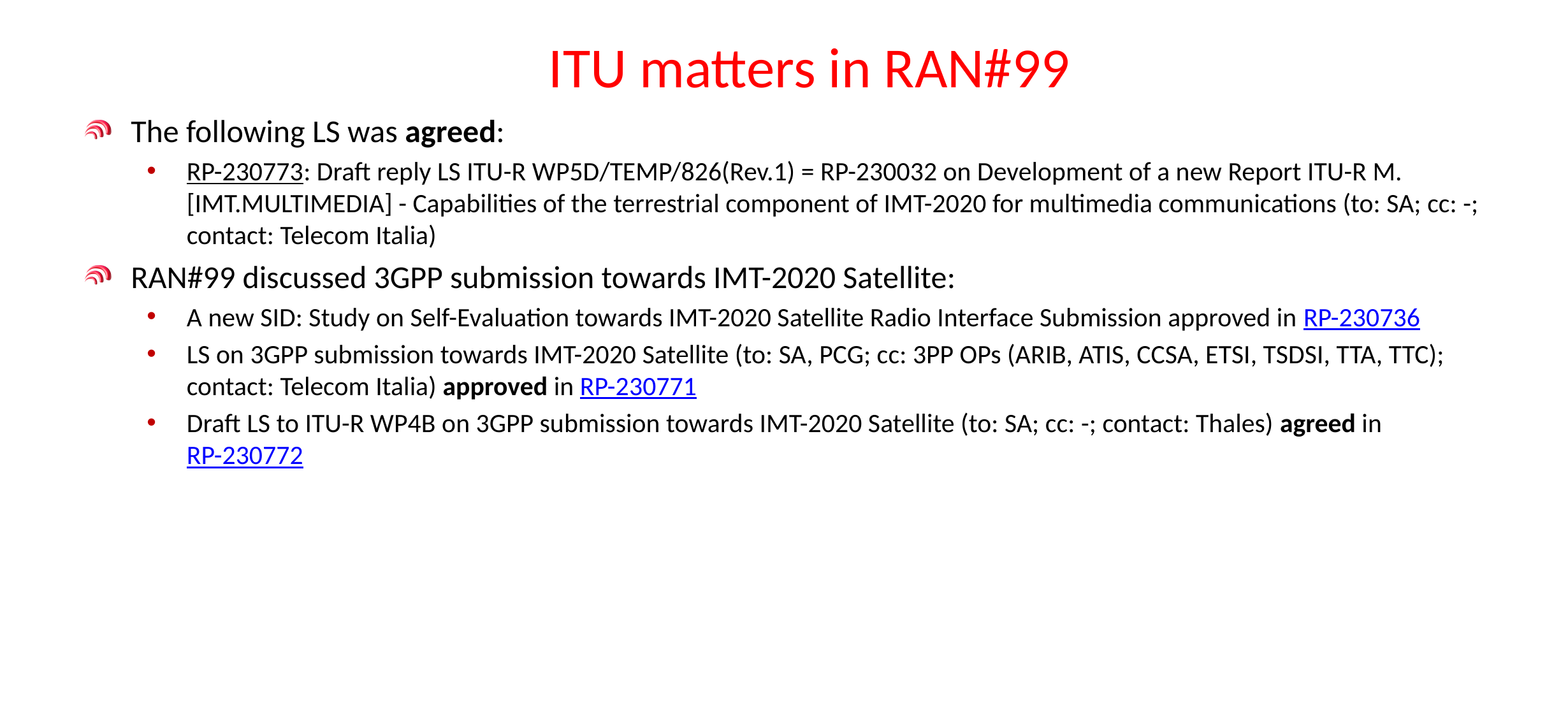

# ITU matters in RAN#99
The following LS was agreed:
RP-230773: Draft reply LS ITU-R WP5D/TEMP/826(Rev.1) = RP-230032 on Development of a new Report ITU-R M.[IMT.MULTIMEDIA] - Capabilities of the terrestrial component of IMT-2020 for multimedia communications (to: SA; cc: -; contact: Telecom Italia)
RAN#99 discussed 3GPP submission towards IMT-2020 Satellite:
A new SID: Study on Self-Evaluation towards IMT-2020 Satellite Radio Interface Submission approved in RP-230736
LS on 3GPP submission towards IMT-2020 Satellite (to: SA, PCG; cc: 3PP OPs (ARIB, ATIS, CCSA, ETSI, TSDSI, TTA, TTC); contact: Telecom Italia) approved in RP-230771
Draft LS to ITU-R WP4B on 3GPP submission towards IMT-2020 Satellite (to: SA; cc: -; contact: Thales) agreed in RP-230772